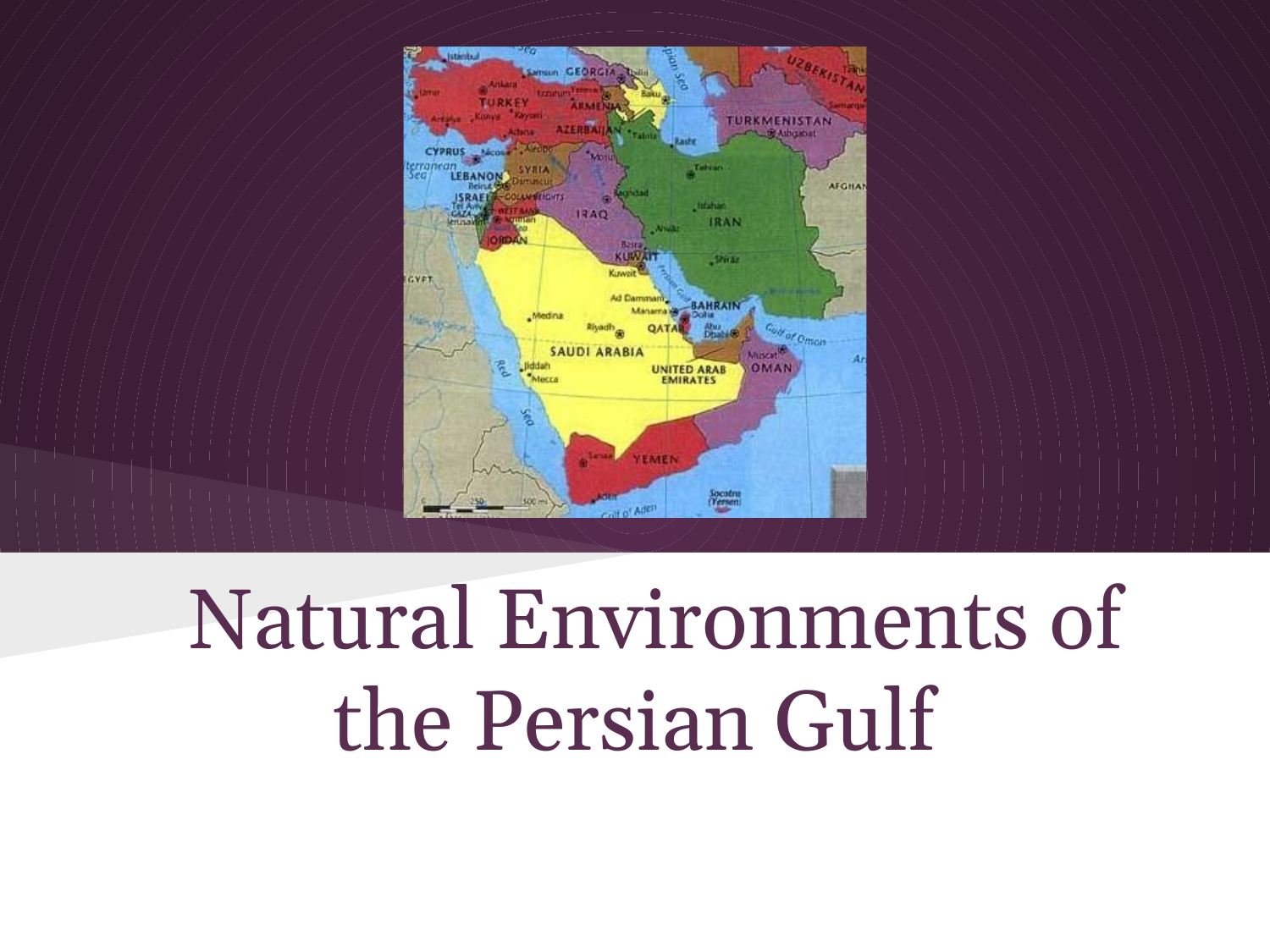

# Natural Environments of the Persian Gulf